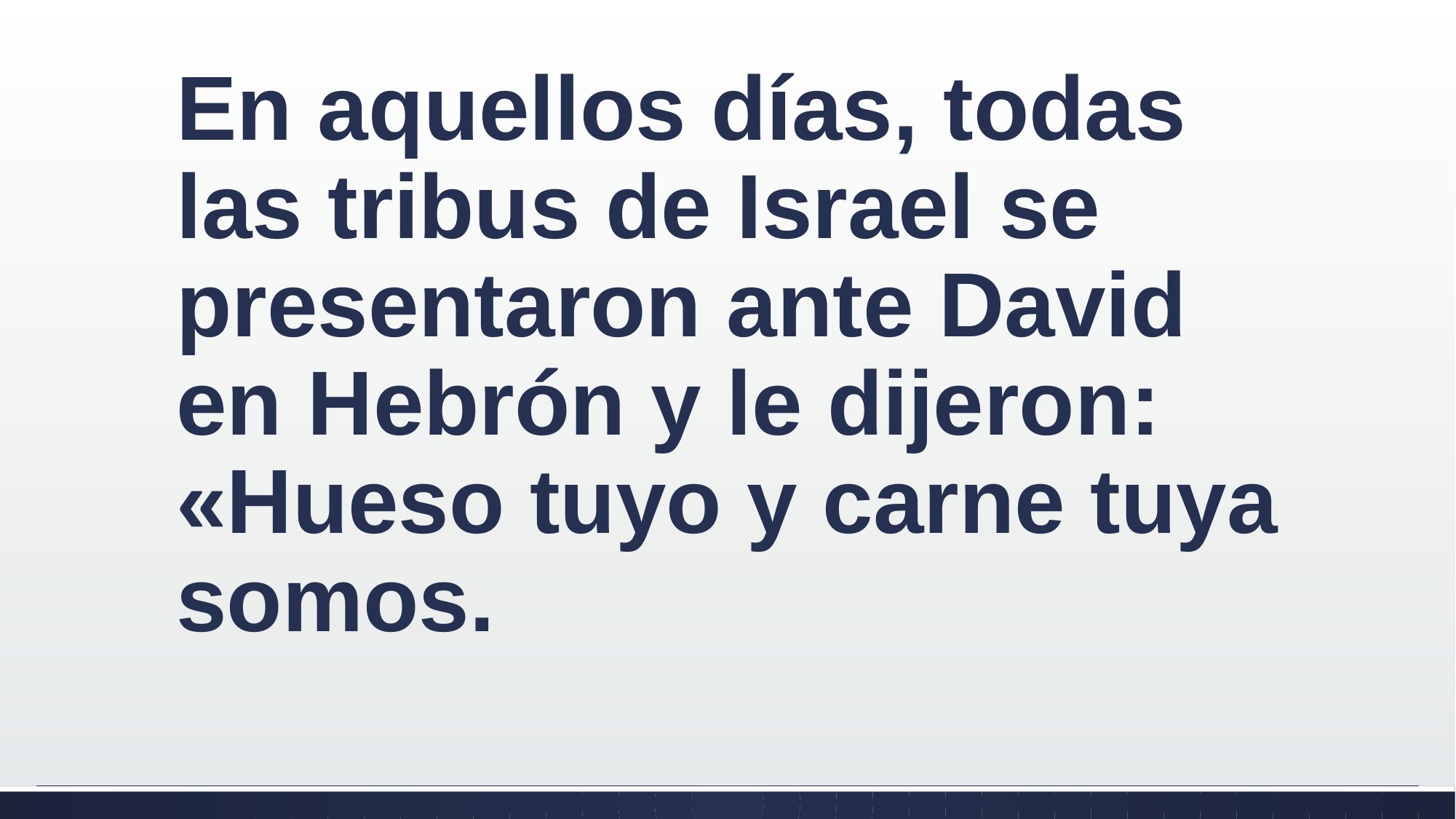

#
En aquellos días, todas las tribus de Israel se presentaron ante David en Hebrón y le dijeron: «Hueso tuyo y carne tuya somos.